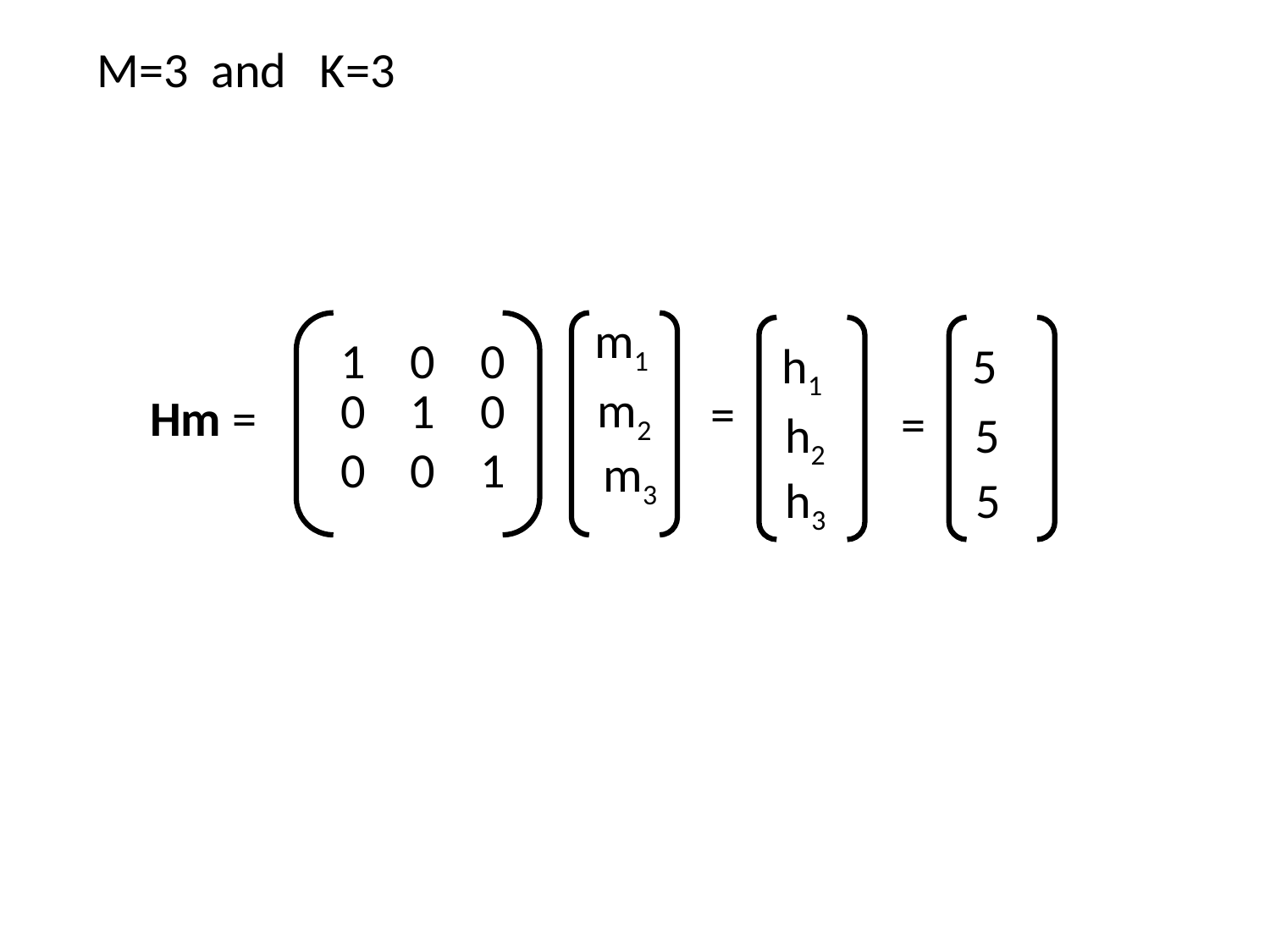

M=3  and   K=3
m1

1    0    0
5
h1
m2
0    1    0
=
Hm =
=
5
h2
0    0    1
m3
5
h3